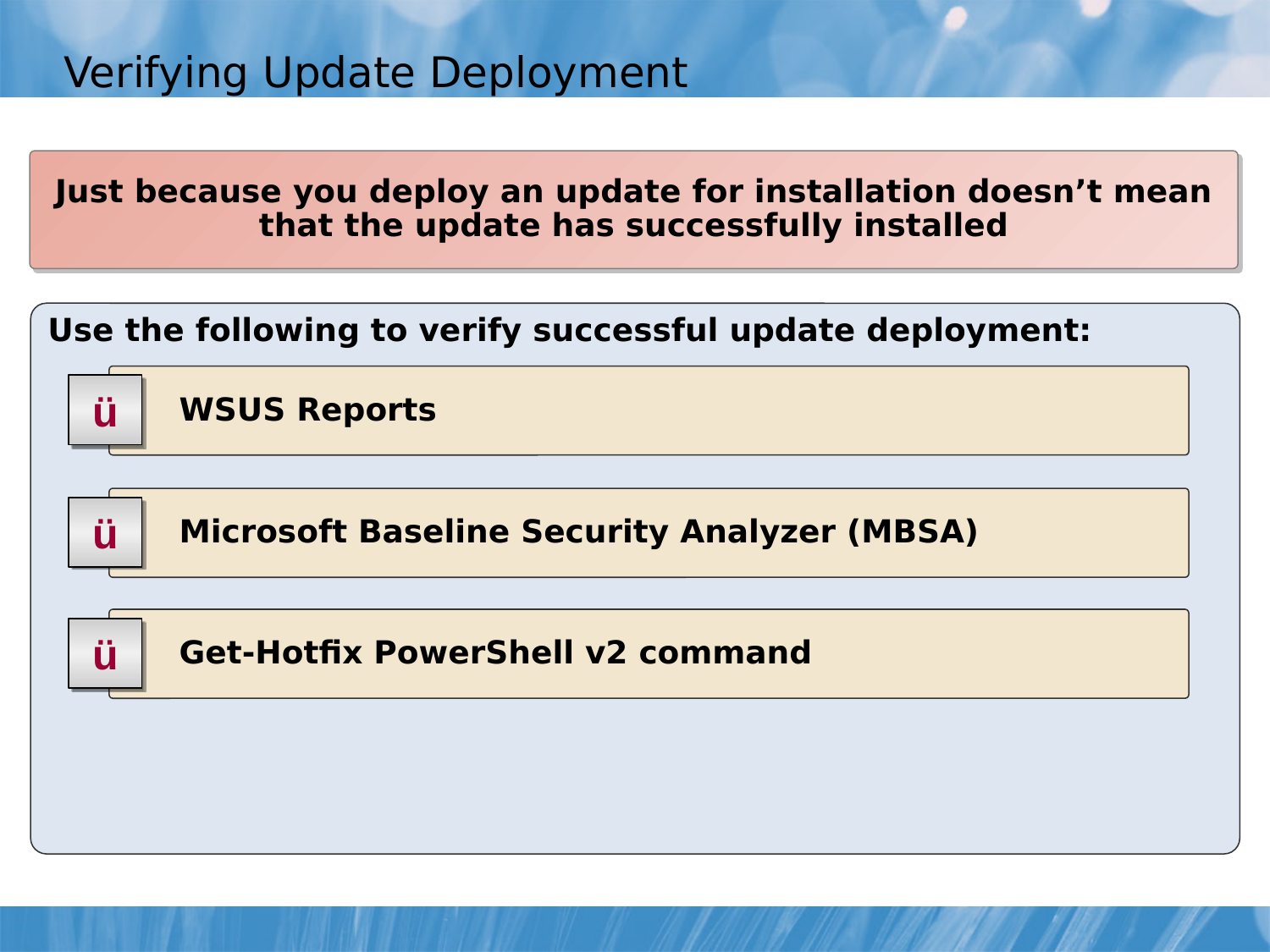

# Verifying Update Deployment
Just because you deploy an update for installation doesn’t mean that the update has successfully installed
Use the following to verify successful update deployment:
	   WSUS Reports
ü
	   Microsoft Baseline Security Analyzer (MBSA)
ü
	   Get-Hotfix PowerShell v2 command
ü